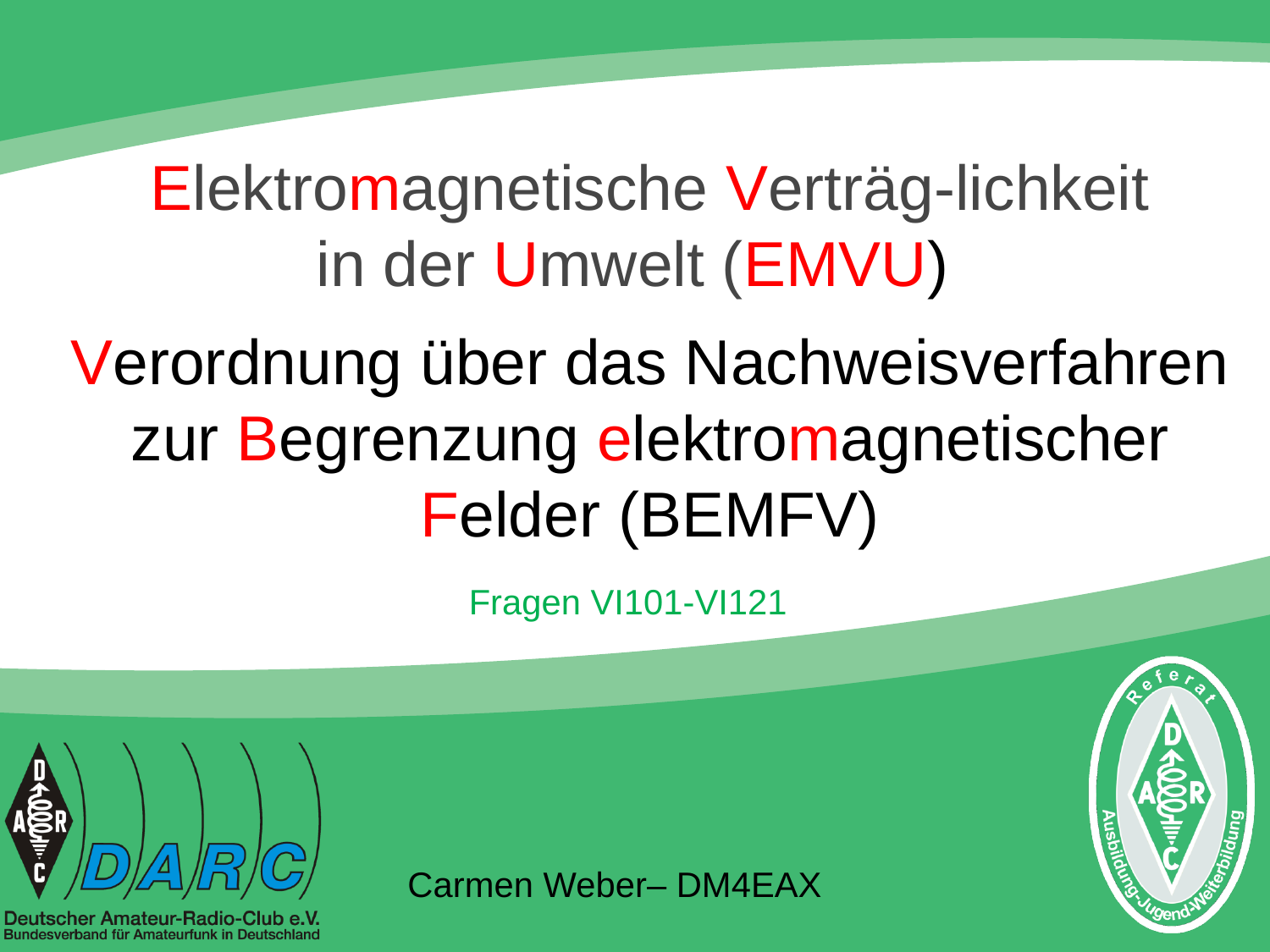

# Elektromagnetische Verträg-lichkeit in der Umwelt (EMVU)
Verordnung über das Nachweisverfahren zur Begrenzung elektromagnetischer Felder (BEMFV)
Fragen VI101-VI121
Carmen Weber– DM4EAX